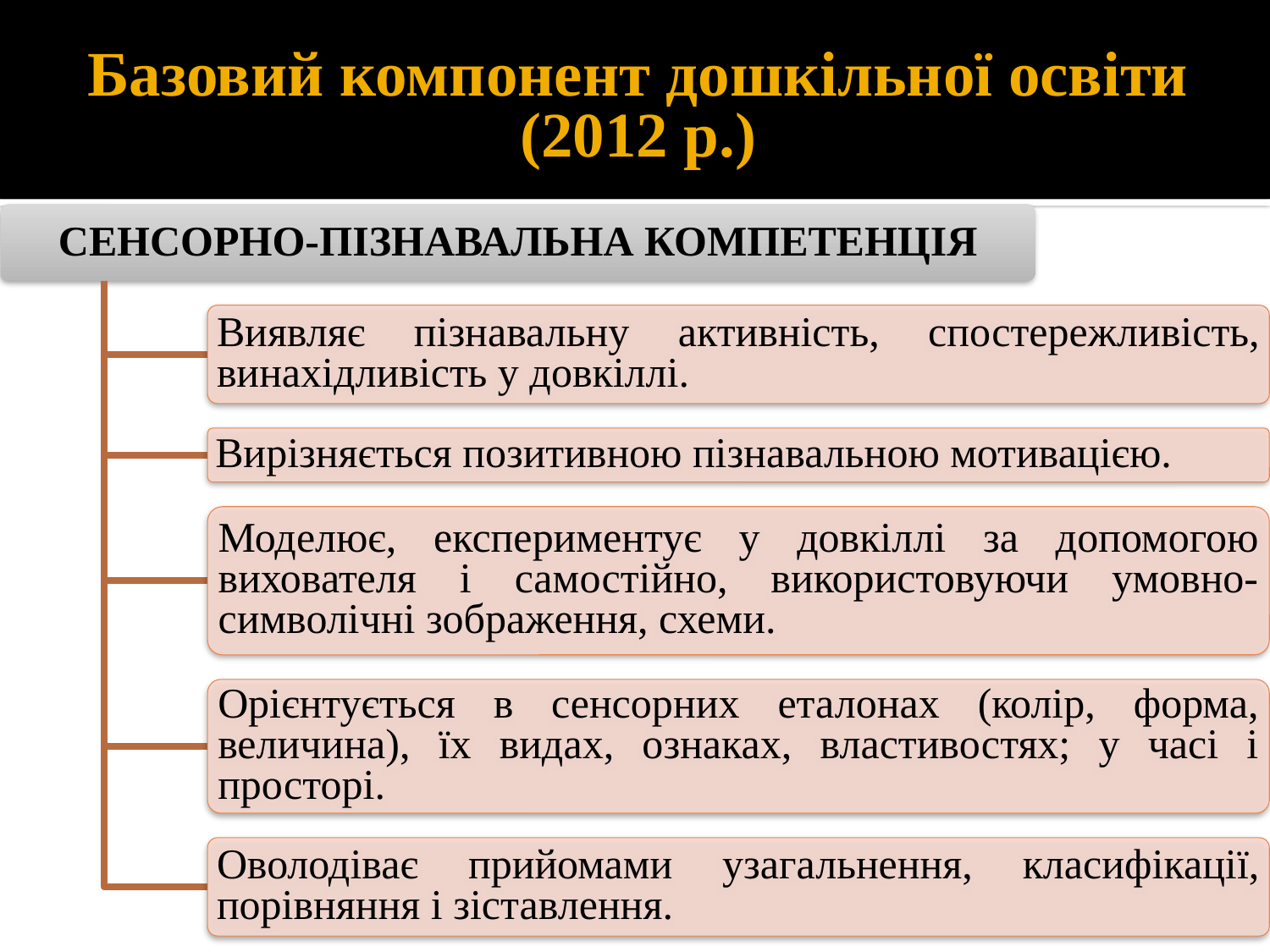

# Базовий компонент дошкільної освіти (2012 р.)
СЕНСОРНО-ПІЗНАВАЛЬНА КОМПЕТЕНЦІЯ
Виявляє пізнавальну активність, спостережливість, винахідливість у довкіллі.
Вирізняється позитивною пізнавальною мотивацією.
Моделює, експериментує у довкіллі за допомогою вихователя і самостійно, використовуючи умовно-символічні зображення, схеми.
Орієнтується в сенсорних еталонах (колір, форма, величина), їх видах, ознаках, властивостях; у часі і просторі.
Оволодіває прийомами узагальнення, класифікації, порівняння і зіставлення.